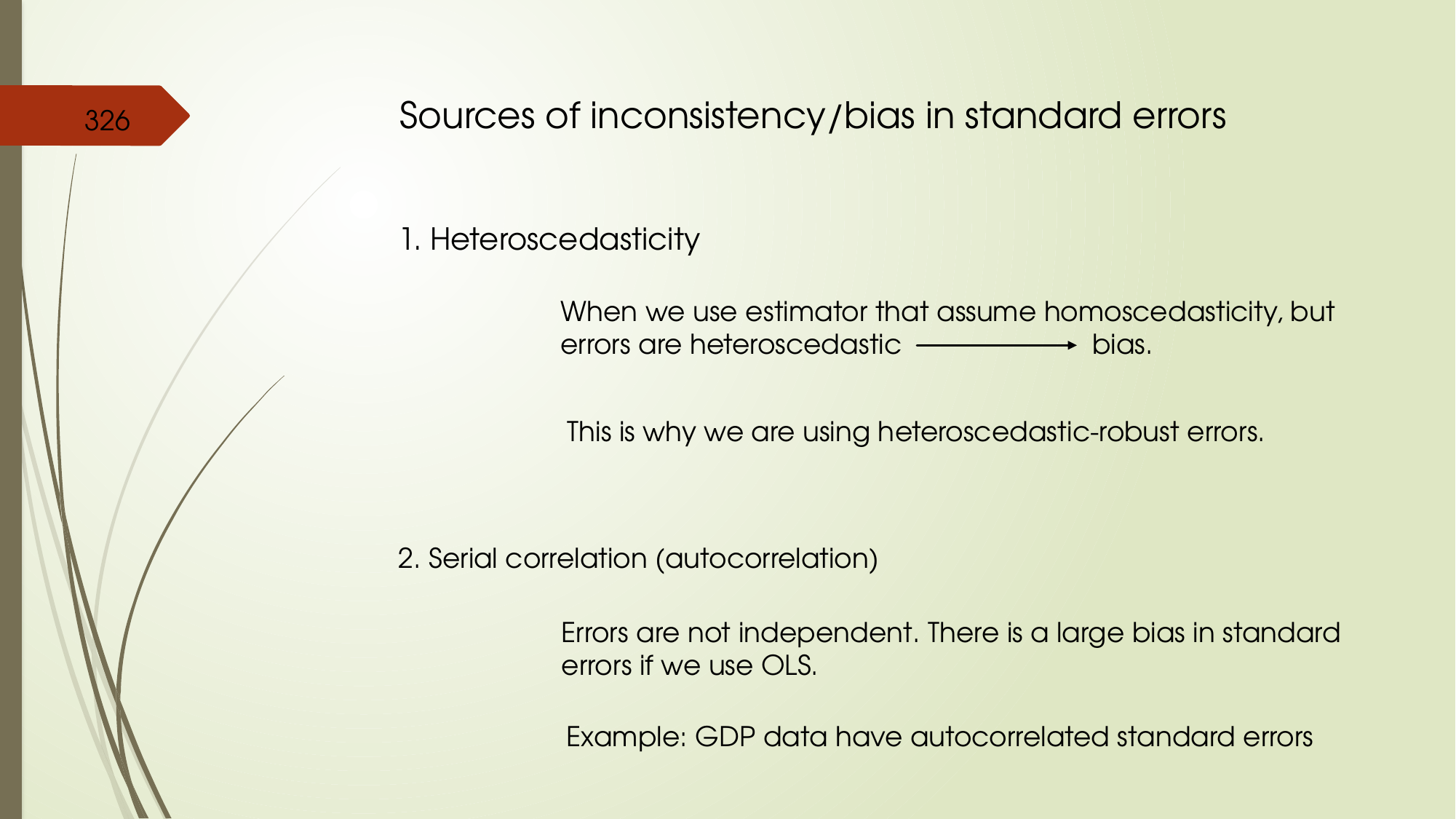

Sources of inconsistency/bias in standard errors
326
1. Heteroscedasticity
When we use estimator that assume homoscedasticity, but errors are heteroscedastic                         bias.
This is why we are using heteroscedastic-robust errors.
2. Serial correlation (autocorrelation)
Errors are not independent. There is a large bias in standard errors if we use OLS.
Example: GDP data have autocorrelated standard errors